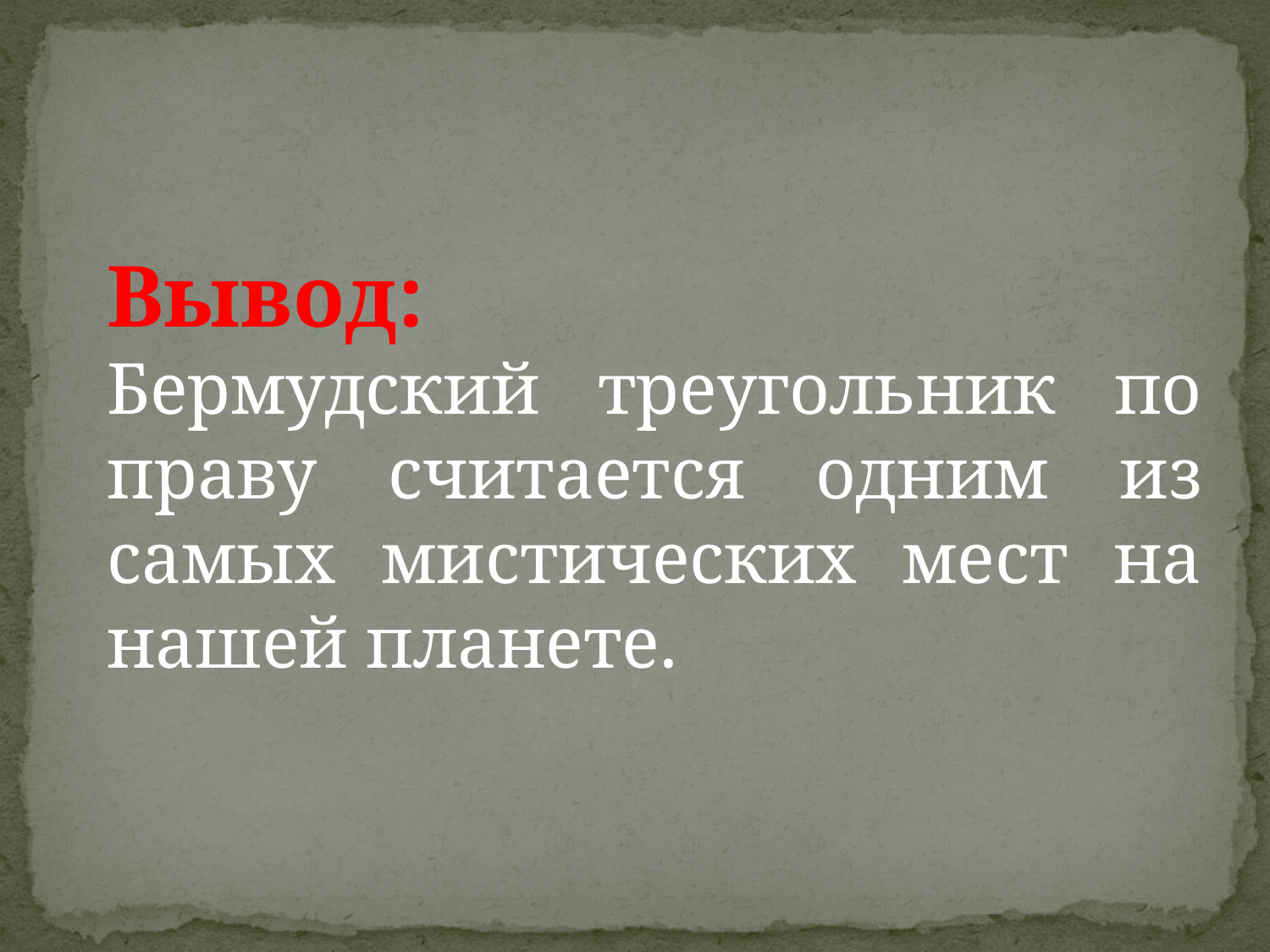

Вывод:
Бермудский треугольник по праву считается одним из самых мистических мест на нашей планете.